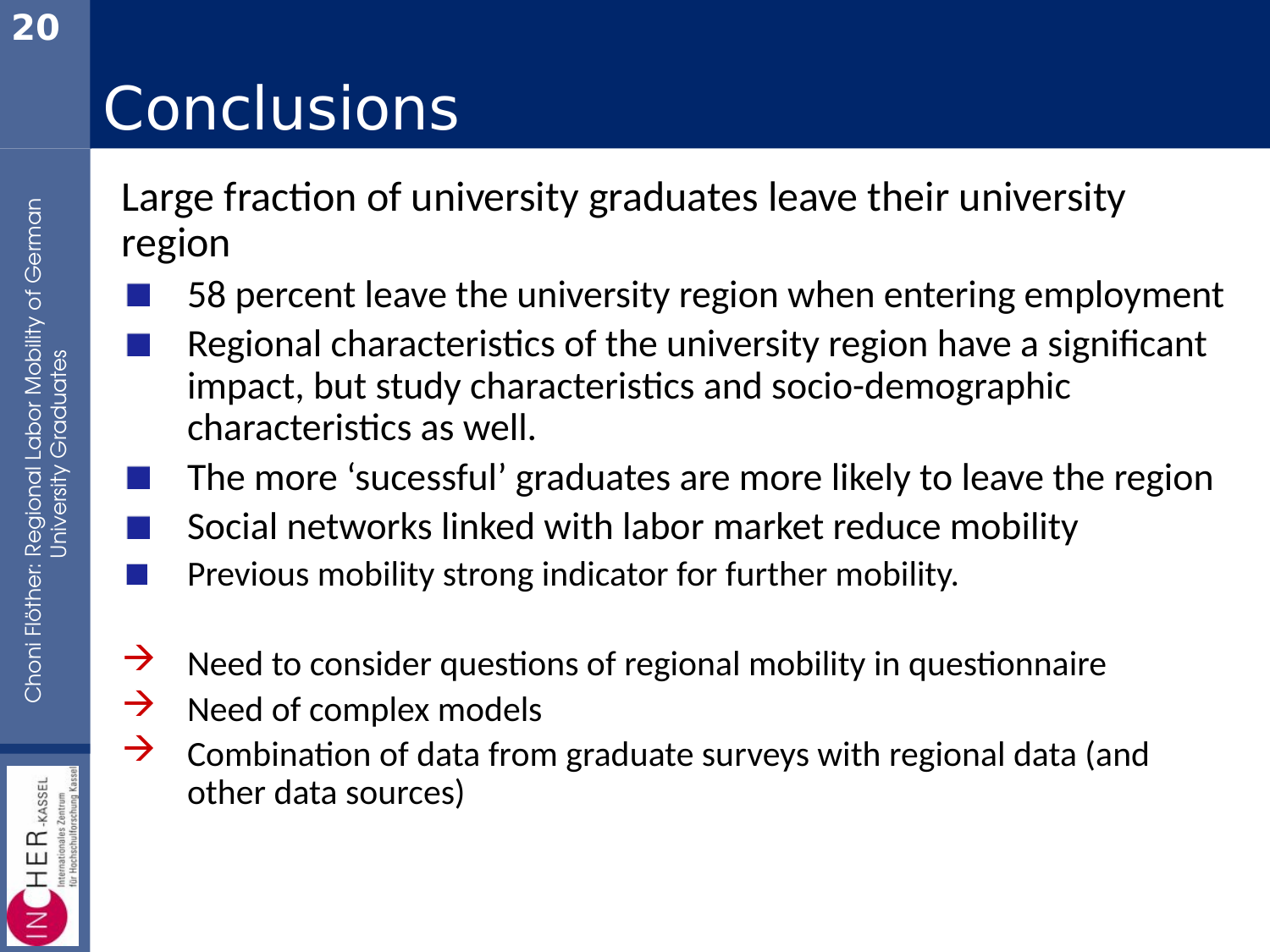

20
# Conclusions
Large fraction of university graduates leave their university region
58 percent leave the university region when entering employment
Regional characteristics of the university region have a significant impact, but study characteristics and socio-demographic characteristics as well.
The more ‘sucessful’ graduates are more likely to leave the region
Social networks linked with labor market reduce mobility
Previous mobility strong indicator for further mobility.

Need to consider questions of regional mobility in questionnaire
Need of complex models
Combination of data from graduate surveys with regional data (and other data sources)